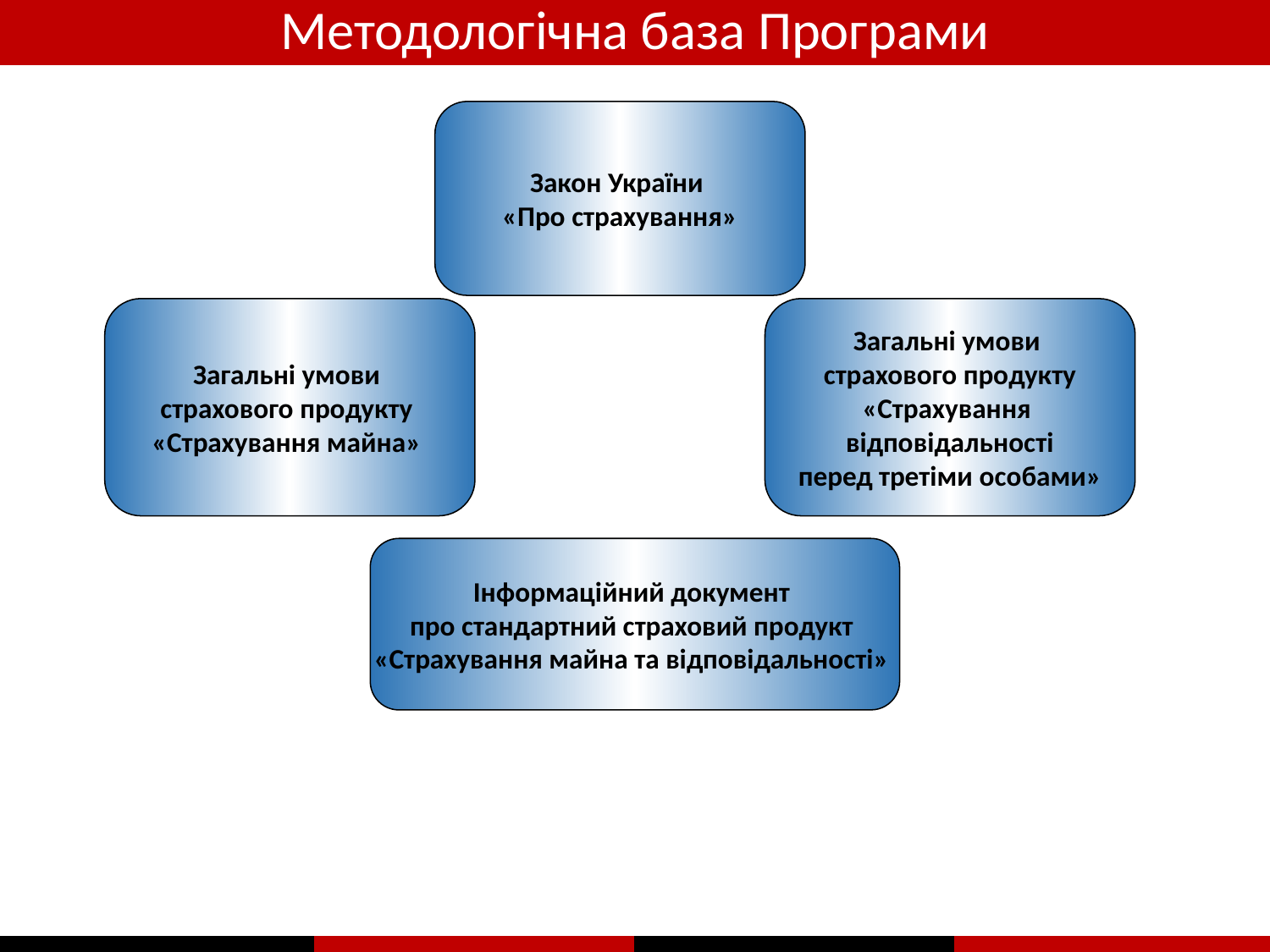

Методологічна база Програми
Закон України
«Про страхування»
Загальні умови
страхового продукту
«Страхування майна»
Загальні умови
страхового продукту
«Страхування
відповідальності
перед третіми особами»
Інформаційний документ
про стандартний страховий продукт
«Страхування майна та відповідальності»